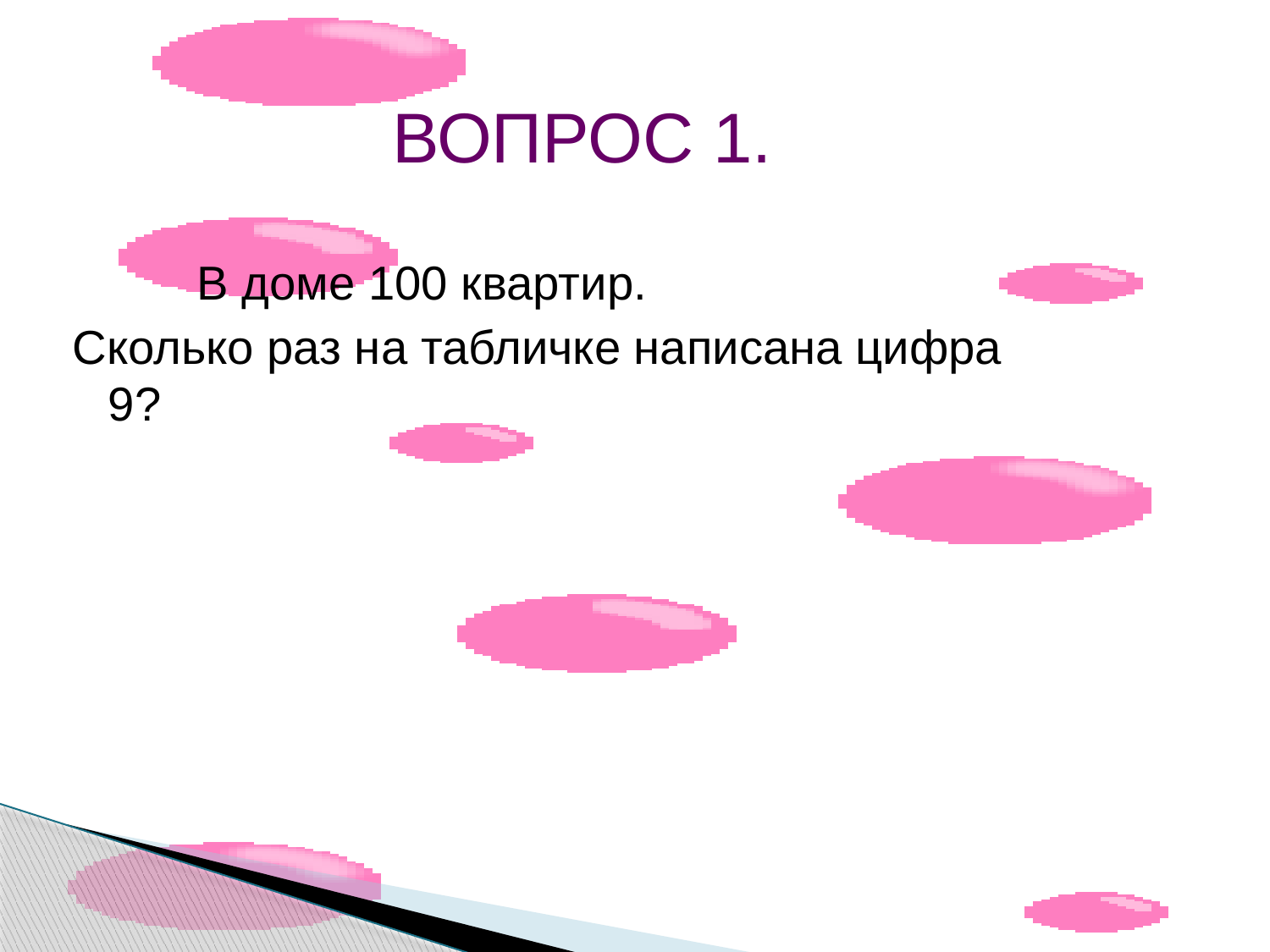

ВОПРОС 1.

         В доме 100 квартир.
Сколько раз на табличке написана цифра 9?